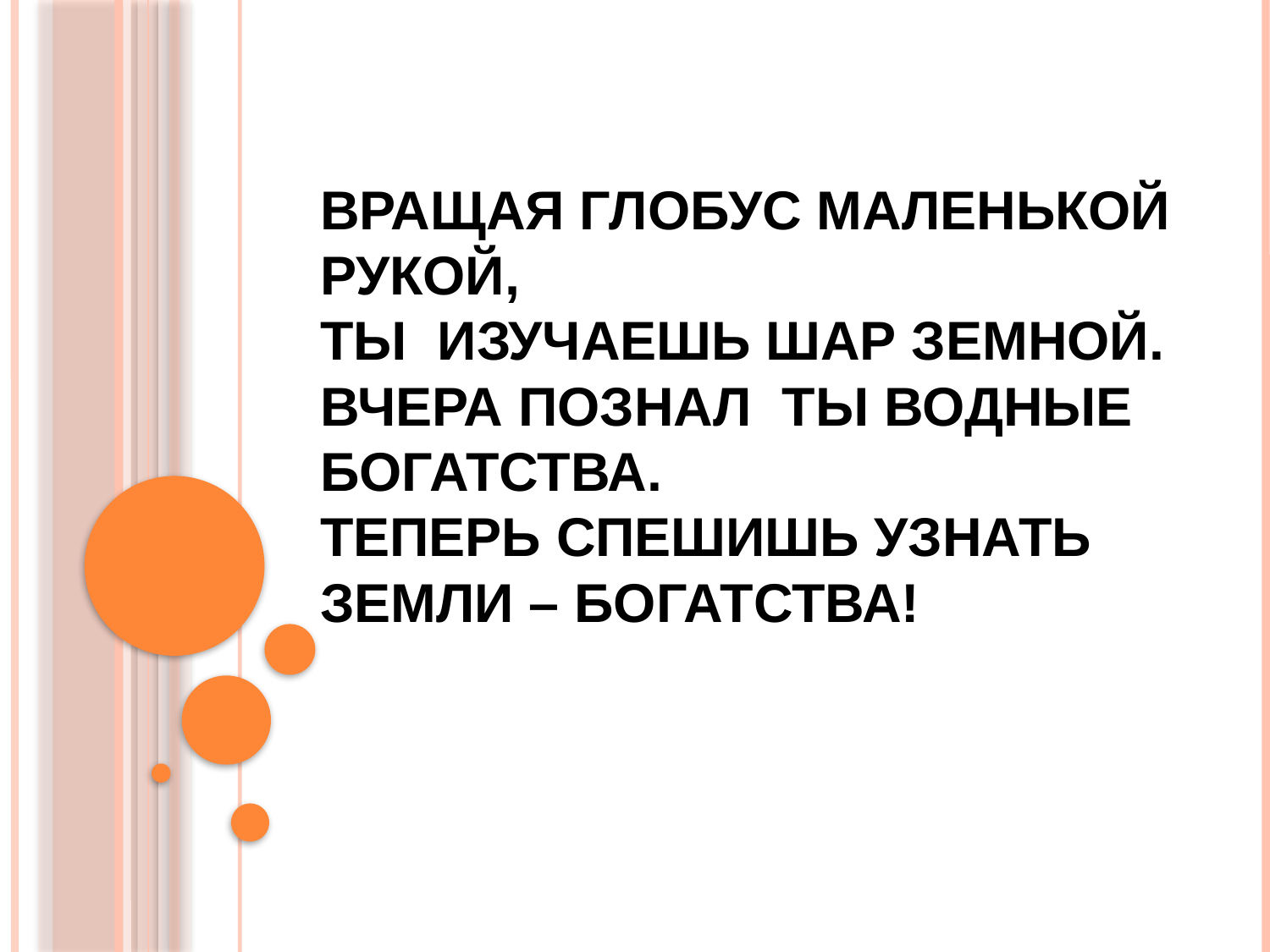

# Вращая глобус маленькой рукой, Ты  изучаешь шар Земной. Вчера познал  ты водные богатства. Теперь спешишь узнать  Земли – богатства!